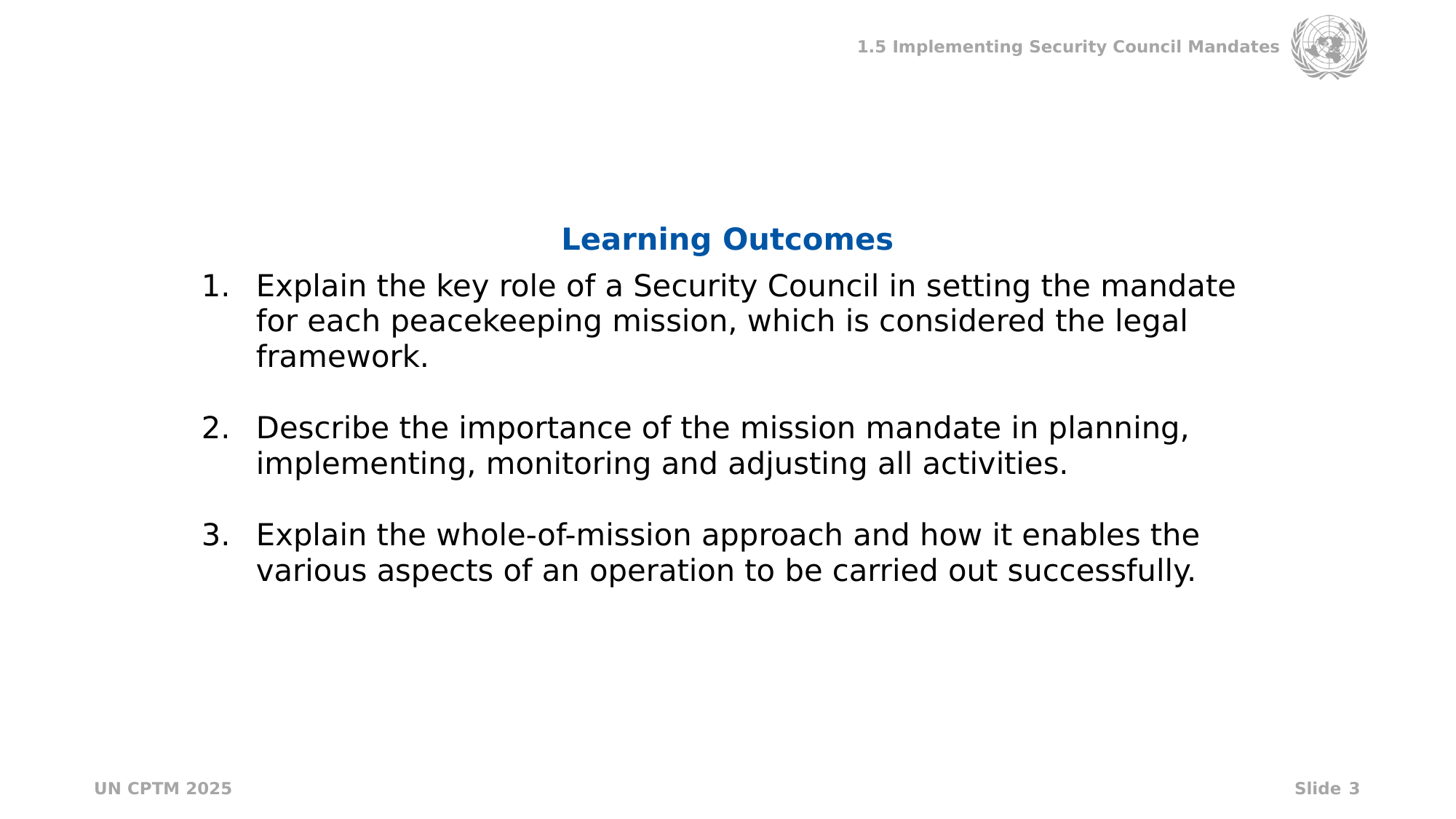

| Learning Outcomes |
| --- |
| Explain the key role of a Security Council in setting the mandate for each peacekeeping mission, which is considered the legal framework. Describe the importance of the mission mandate in planning, implementing, monitoring and adjusting all activities.  Explain the whole-of-mission approach and how it enables the various aspects of an operation to be carried out successfully. |